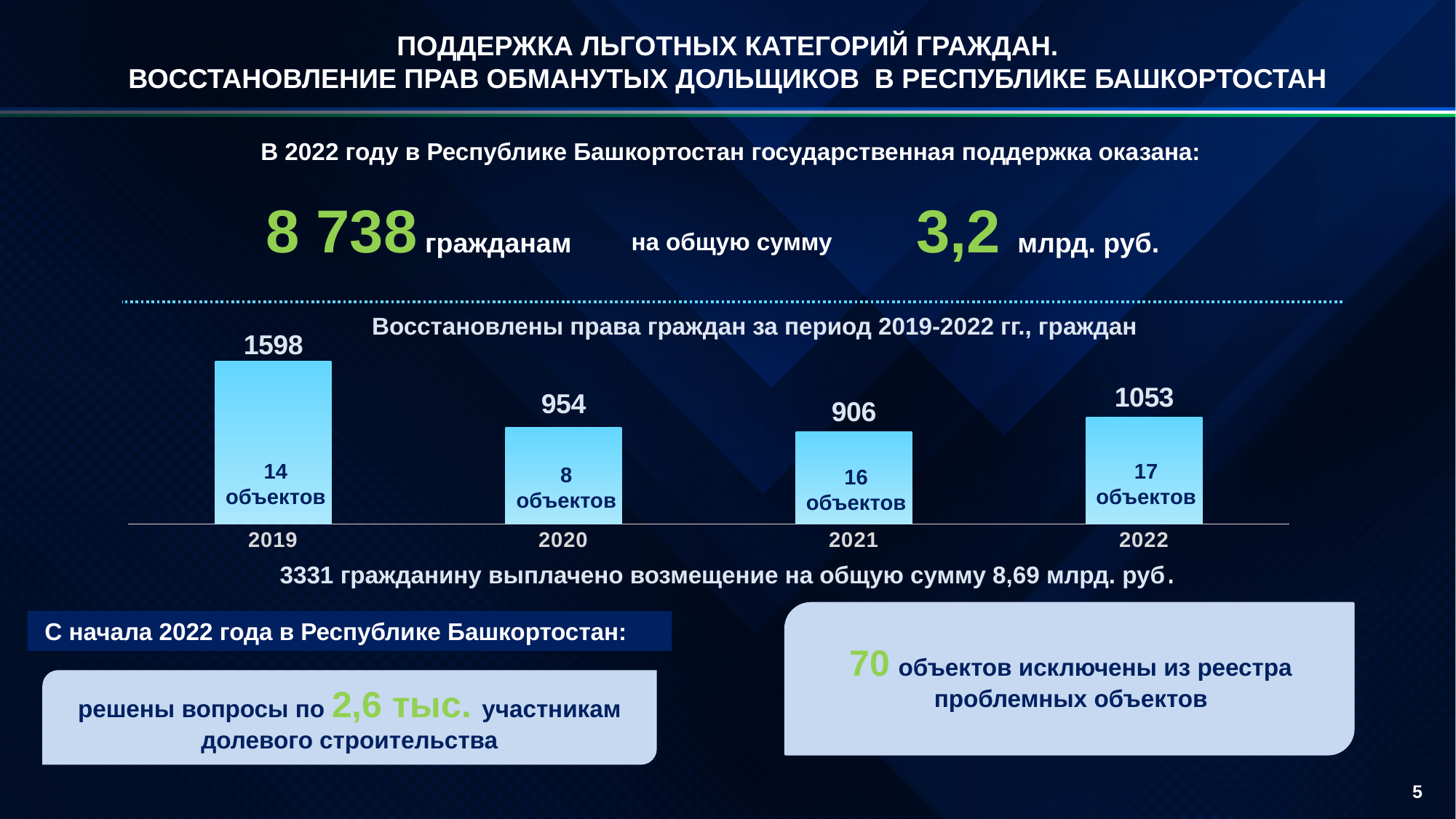

ПОДДЕРЖКА ЛЬГОТНЫХ КАТЕГОРИЙ ГРАЖДАН.
ВОССТАНОВЛЕНИЕ ПРАВ ОБМАНУТЫХ ДОЛЬЩИКОВ  В РЕСПУБЛИКЕ БАШКОРТОСТАН
 В 2022 году в Республике Башкортостан государственная поддержка оказана:
8 738 гражданам
3,2 млрд. руб.
на общую сумму
Восстановлены права граждан за период 2019-2022 гг., граждан

### Chart

| Category |  |
|---|---|
| 2019 | 1598.0 |
| 2020 | 954.0 |
| 2021 | 906.0 |
| 2022 | 1053.0 |
17 объектов
14 объектов
8
объектов
16
объектов
3331 гражданину выплачено возмещение на общую сумму 8,69 млрд. руб.

 С начала 2022 года в Республике Башкортостан:
70 объектов исключены из реестра проблемных объектов

решены вопросы по 2,6 тыс. участникам долевого строительства
5